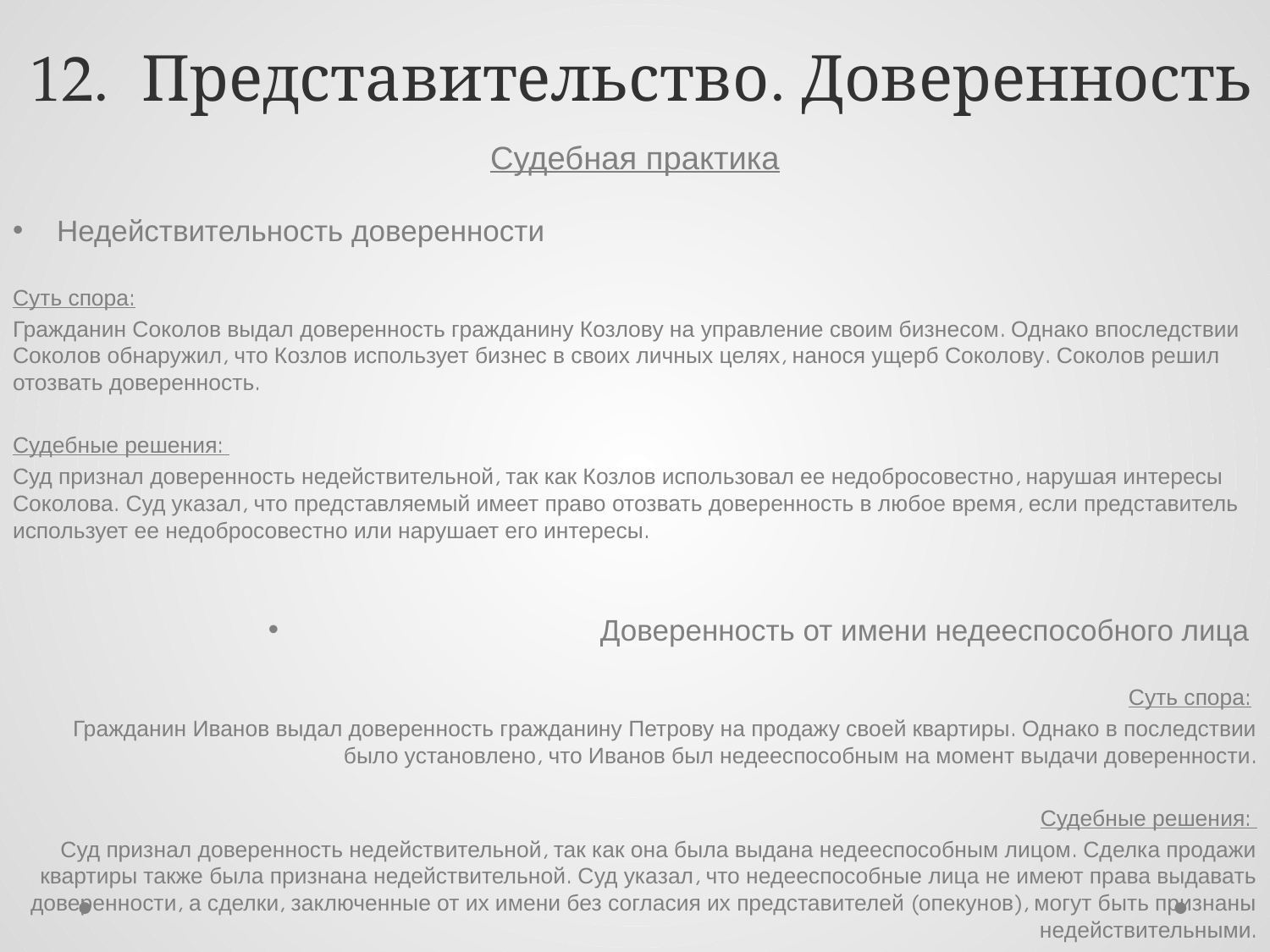

# 12.  Представительство. Доверенность

Судебная практика

Недействительность доверенности

Суть спора:
Гражданин Соколов выдал доверенность гражданину Козлову на управление своим бизнесом. Однако впоследствии Соколов обнаружил, что Козлов использует бизнес в своих личных целях, нанося ущерб Соколову. Соколов решил отозвать доверенность.

Судебные решения:
Суд признал доверенность недействительной, так как Козлов использовал ее недобросовестно, нарушая интересы Соколова. Суд указал, что представляемый имеет право отозвать доверенность в любое время, если представитель использует ее недобросовестно или нарушает его интересы.

Доверенность от имени недееспособного лица

Суть спора:
Гражданин Иванов выдал доверенность гражданину Петрову на продажу своей квартиры. Однако в последствии было установлено, что Иванов был недееспособным на момент выдачи доверенности.

Судебные решения:
Суд признал доверенность недействительной, так как она была выдана недееспособным лицом. Сделка продажи квартиры также была признана недействительной. Суд указал, что недееспособные лица не имеют права выдавать доверенности, а сделки, заключенные от их имени без согласия их представителей (опекунов), могут быть признаны недействительными.